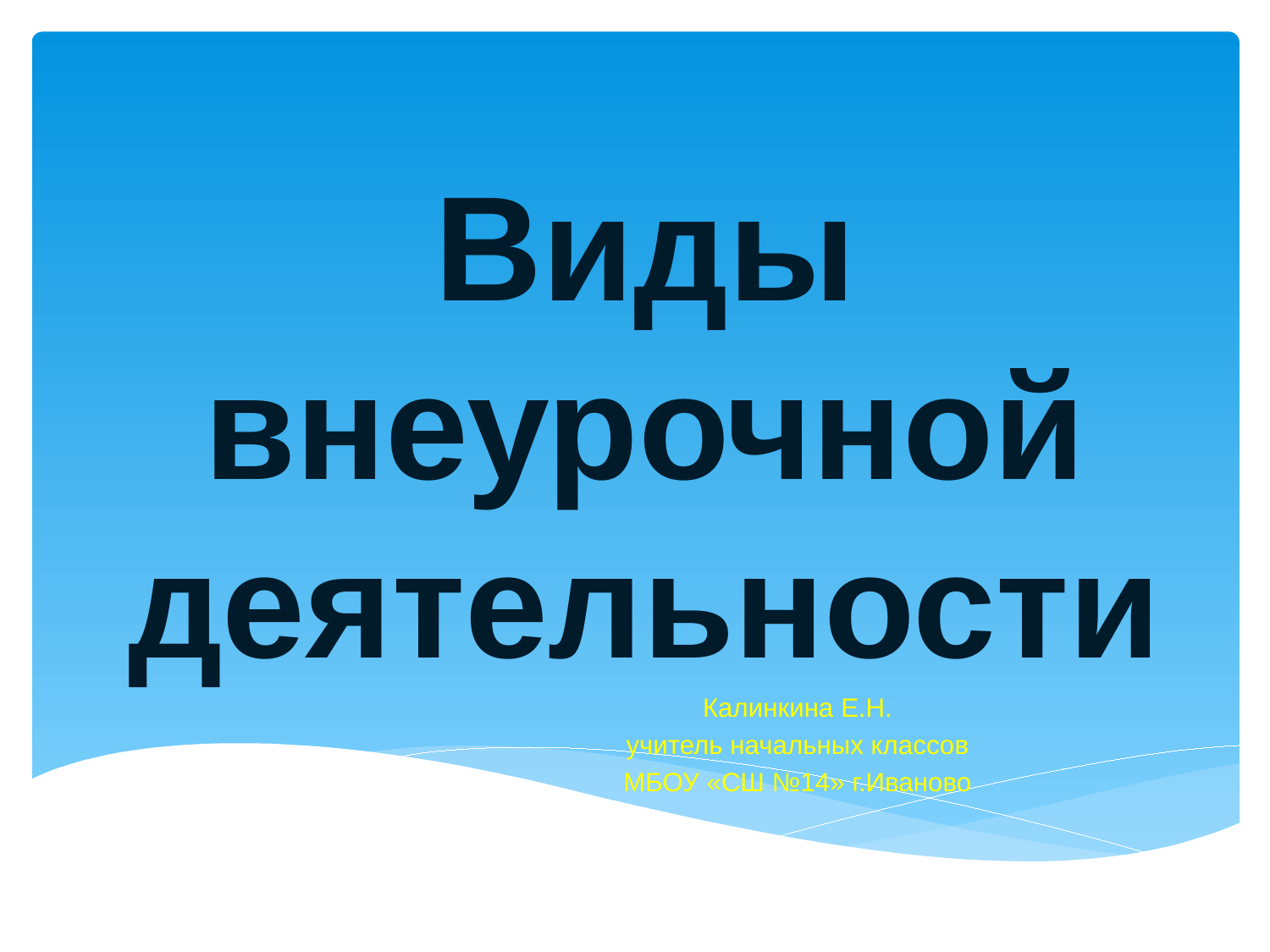

# Виды внеурочной деятельности
Калинкина Е.Н.
учитель начальных классов
МБОУ «СШ №14» г.Иваново